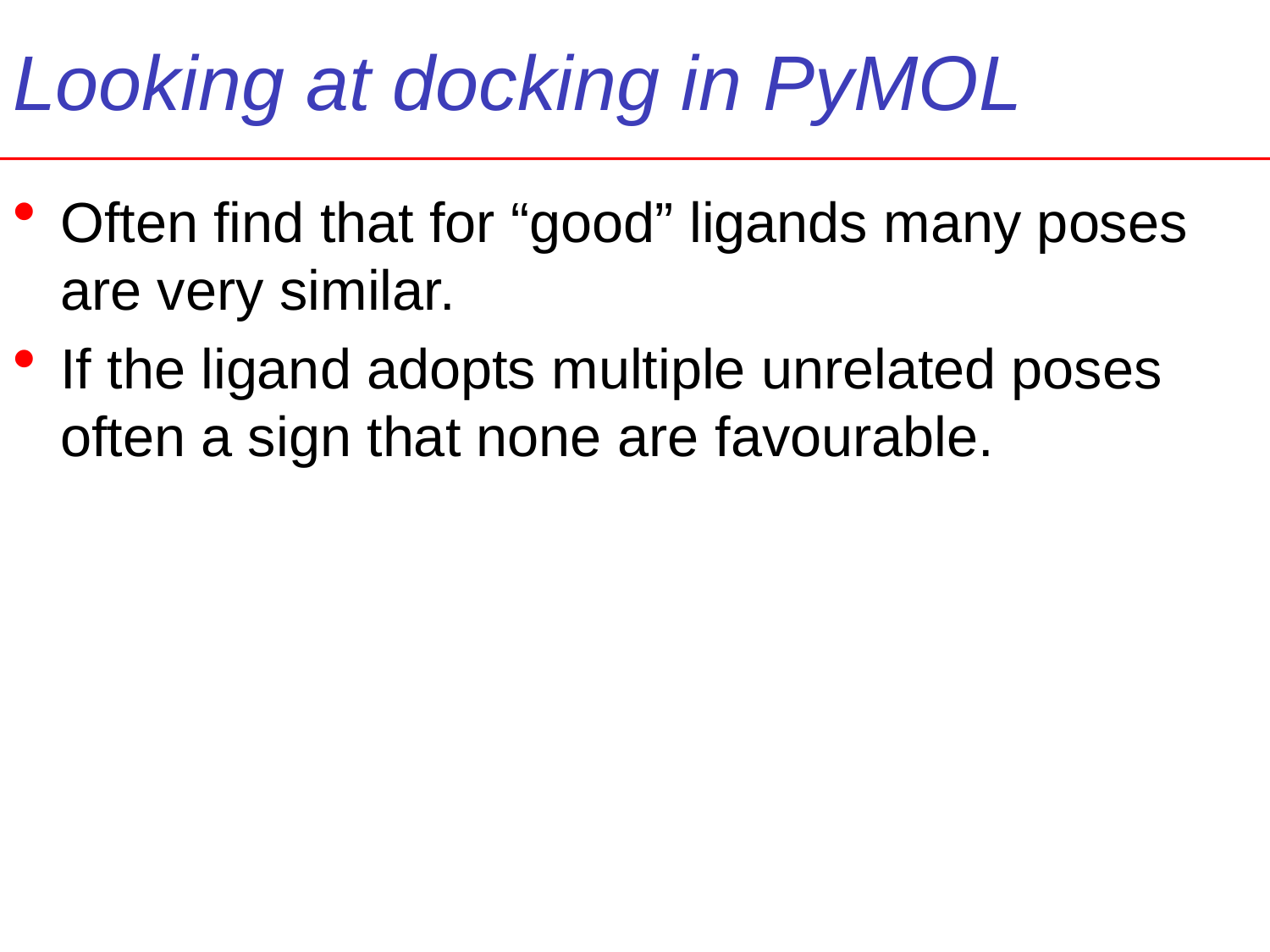

# Looking at docking in PyMOL
Often find that for “good” ligands many poses are very similar.
If the ligand adopts multiple unrelated poses often a sign that none are favourable.